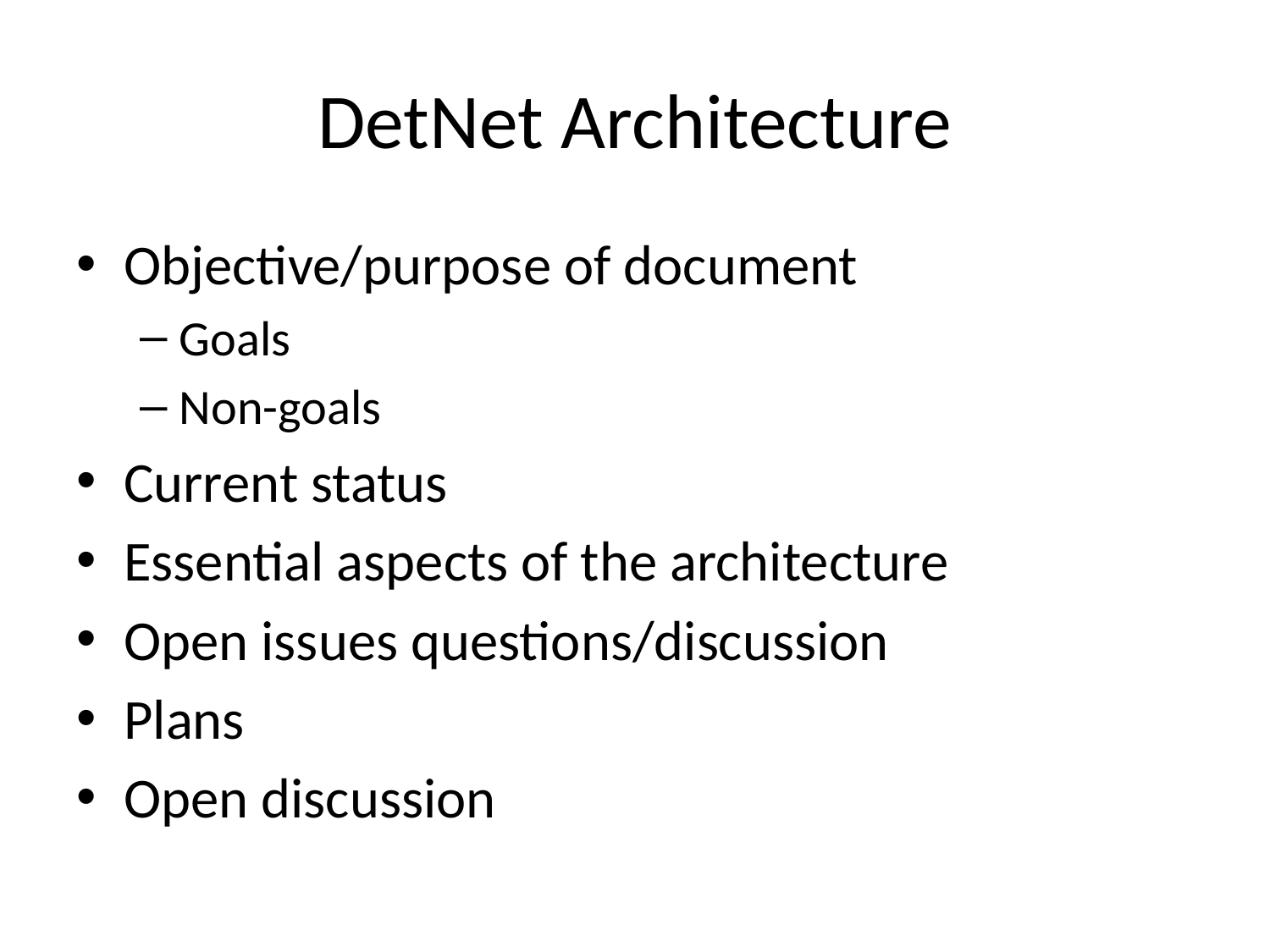

# DetNet Architecture
Objective/purpose of document
Goals
Non-goals
Current status
Essential aspects of the architecture
Open issues questions/discussion
Plans
Open discussion